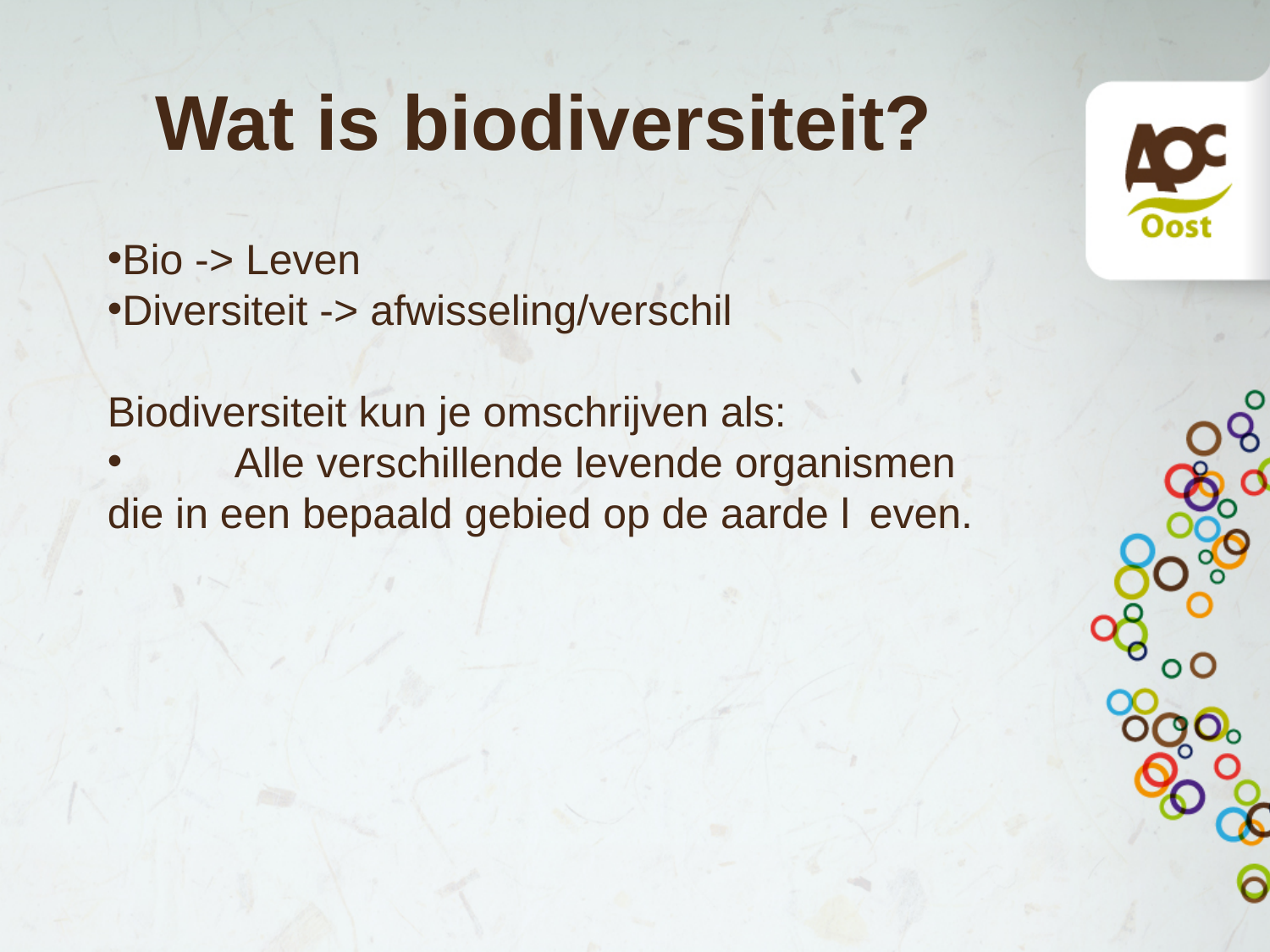

# Wat is biodiversiteit?
Bio -> Leven
Diversiteit -> afwisseling/verschil

Biodiversiteit kun je omschrijven als:
	Alle verschillende levende organismen 	die in een bepaald gebied op de aarde l	even.